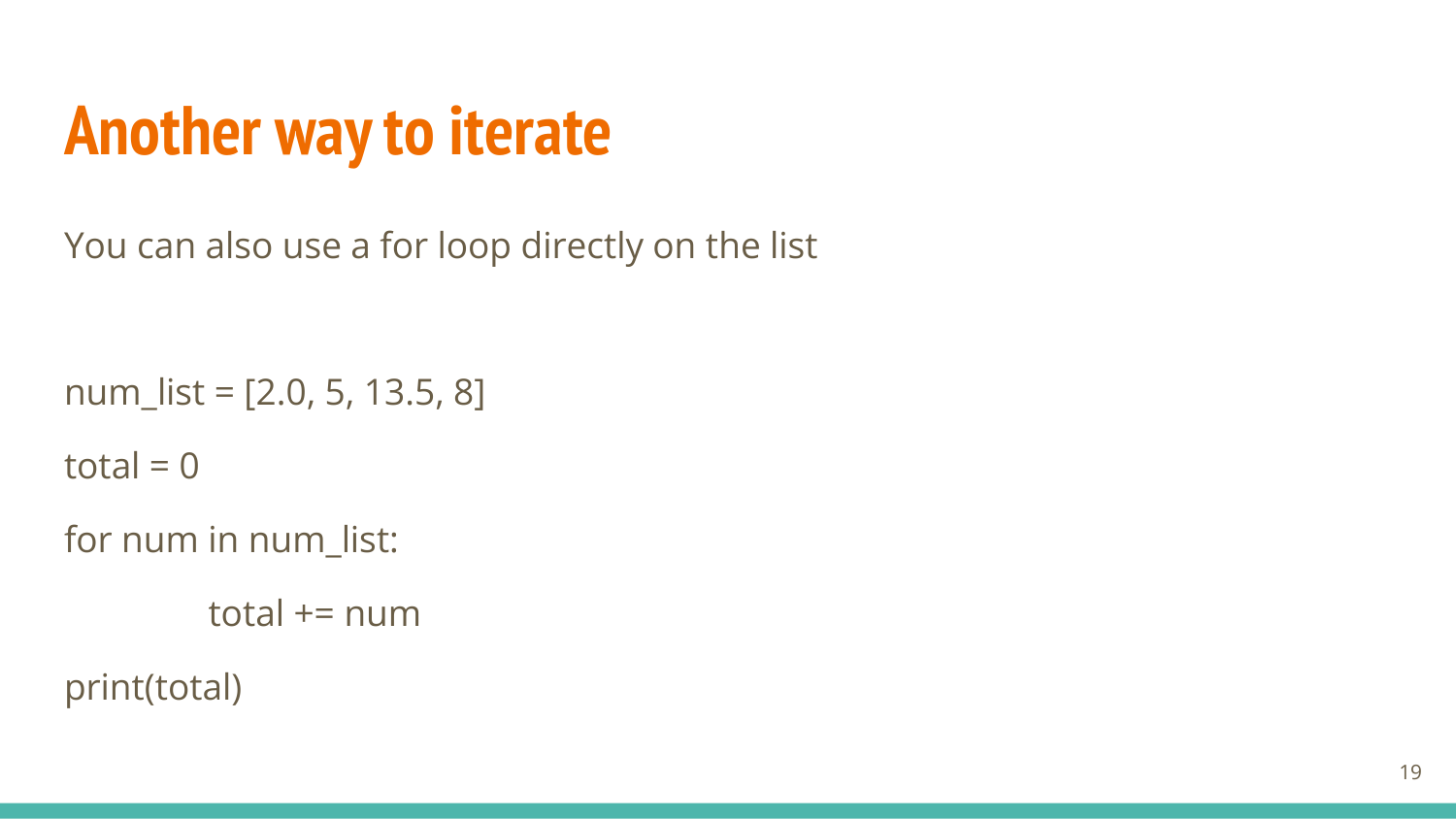

# Another way to iterate
You can also use a for loop directly on the list

num_list = [2.0, 5, 13.5, 8]
total = 0
for num in num_list:
	total += num
print(total)
19